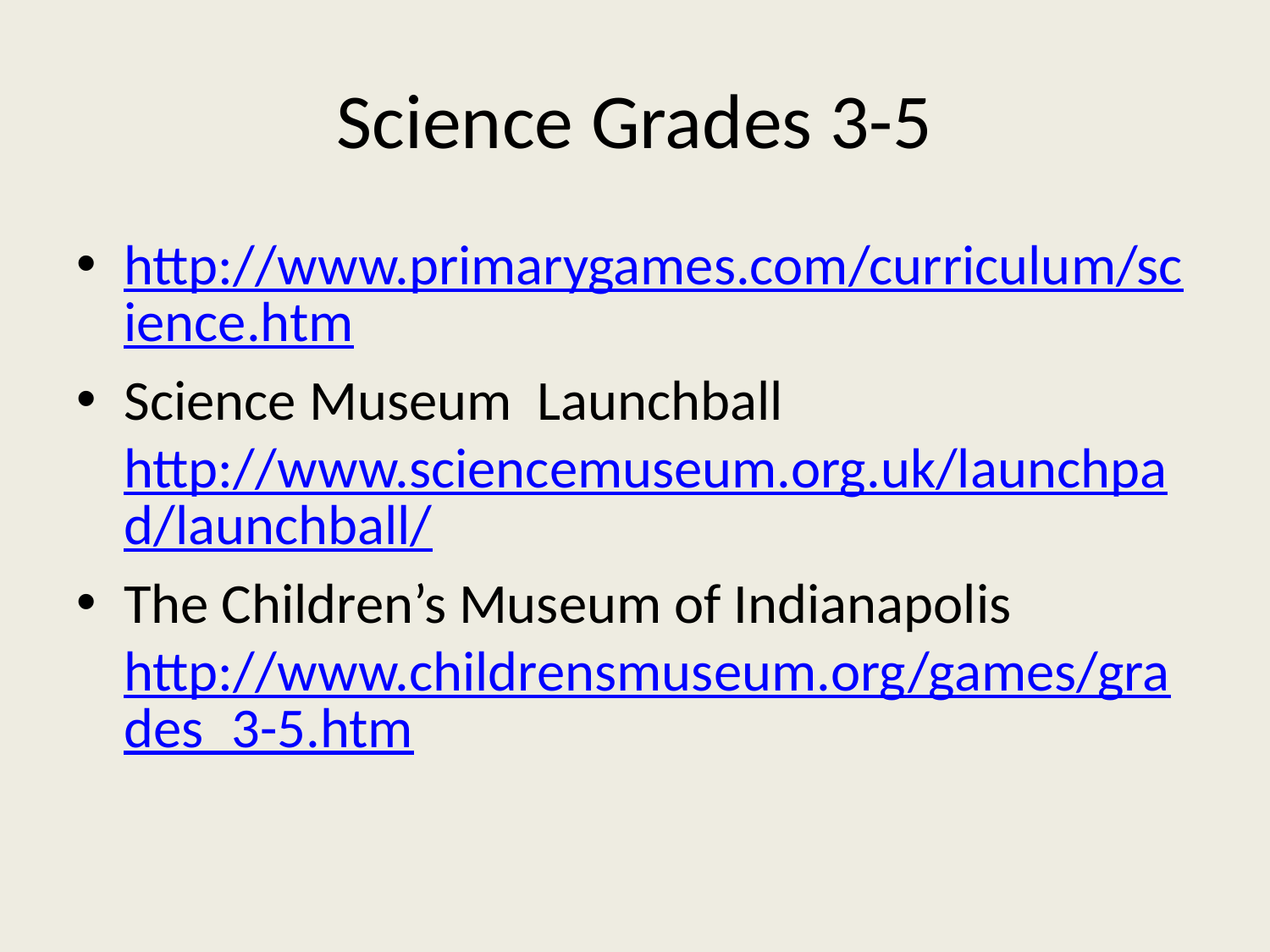

# Science Grades 3-5
http://www.primarygames.com/curriculum/science.htm
Science Museum  Launchball  http://www.sciencemuseum.org.uk/launchpad/launchball/
The Children’s Museum of Indianapolis  http://www.childrensmuseum.org/games/grades_3-5.htm